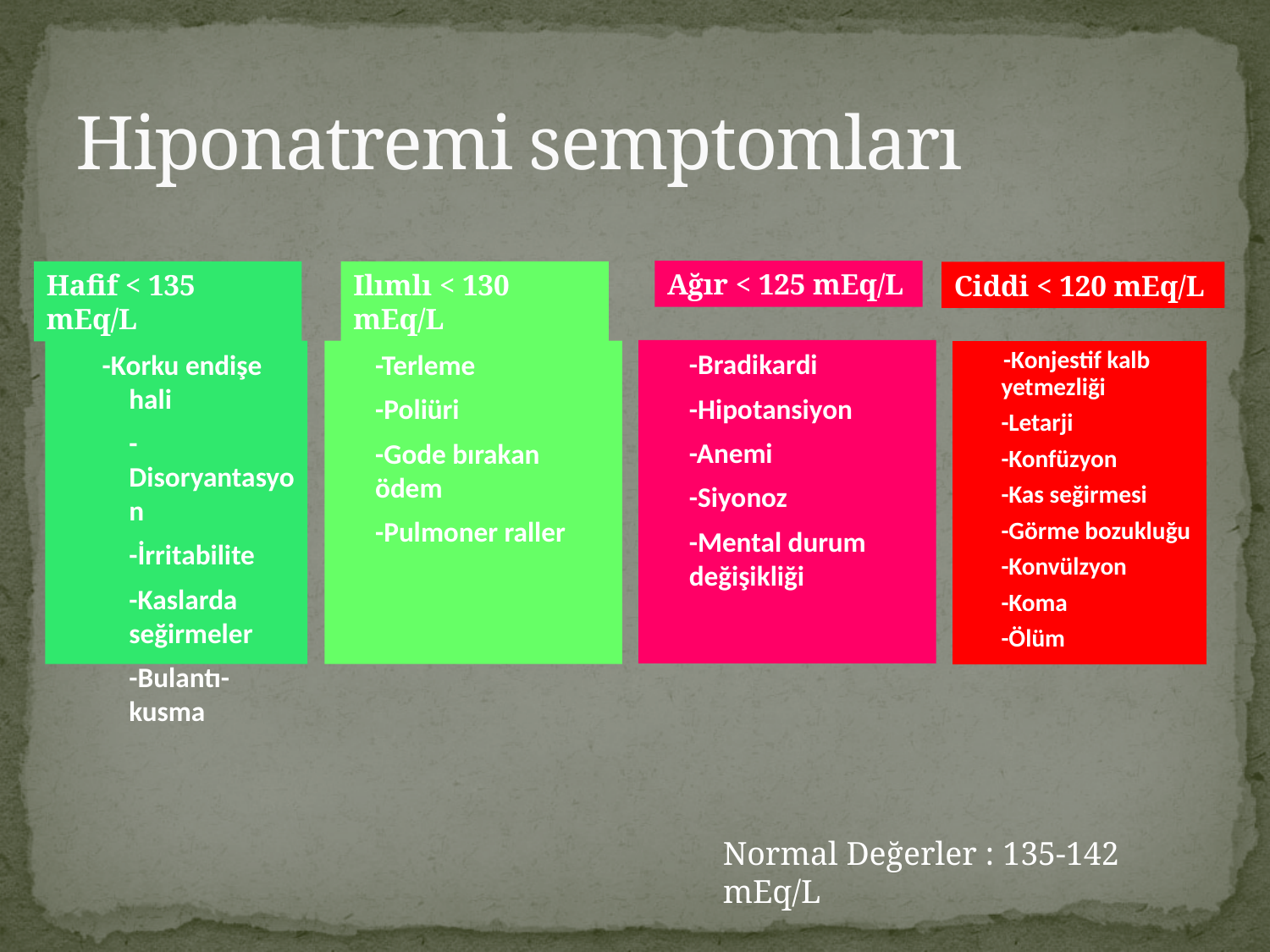

# Hiponatremi semptomları
Ağır < 125 mEq/L
Hafif < 135 mEq/L
Ilımlı < 130 mEq/L
Ciddi < 120 mEq/L
	-Bradikardi
	-Hipotansiyon
	-Anemi
	-Siyonoz
	-Mental durum değişikliği

       -Korku endişe hali
	-Disoryantasyon
	-İrritabilite
	-Kaslarda seğirmeler
	-Bulantı-kusma

      -Terleme
	-Poliüri
	-Gode bırakan ödem
	-Pulmoner raller

       -Konjestif kalb yetmezliği
	-Letarji
	-Konfüzyon
	-Kas seğirmesi
	-Görme bozukluğu
	-Konvülzyon
	-Koma
	-Ölüm

Normal Değerler : 135-142 mEq/L